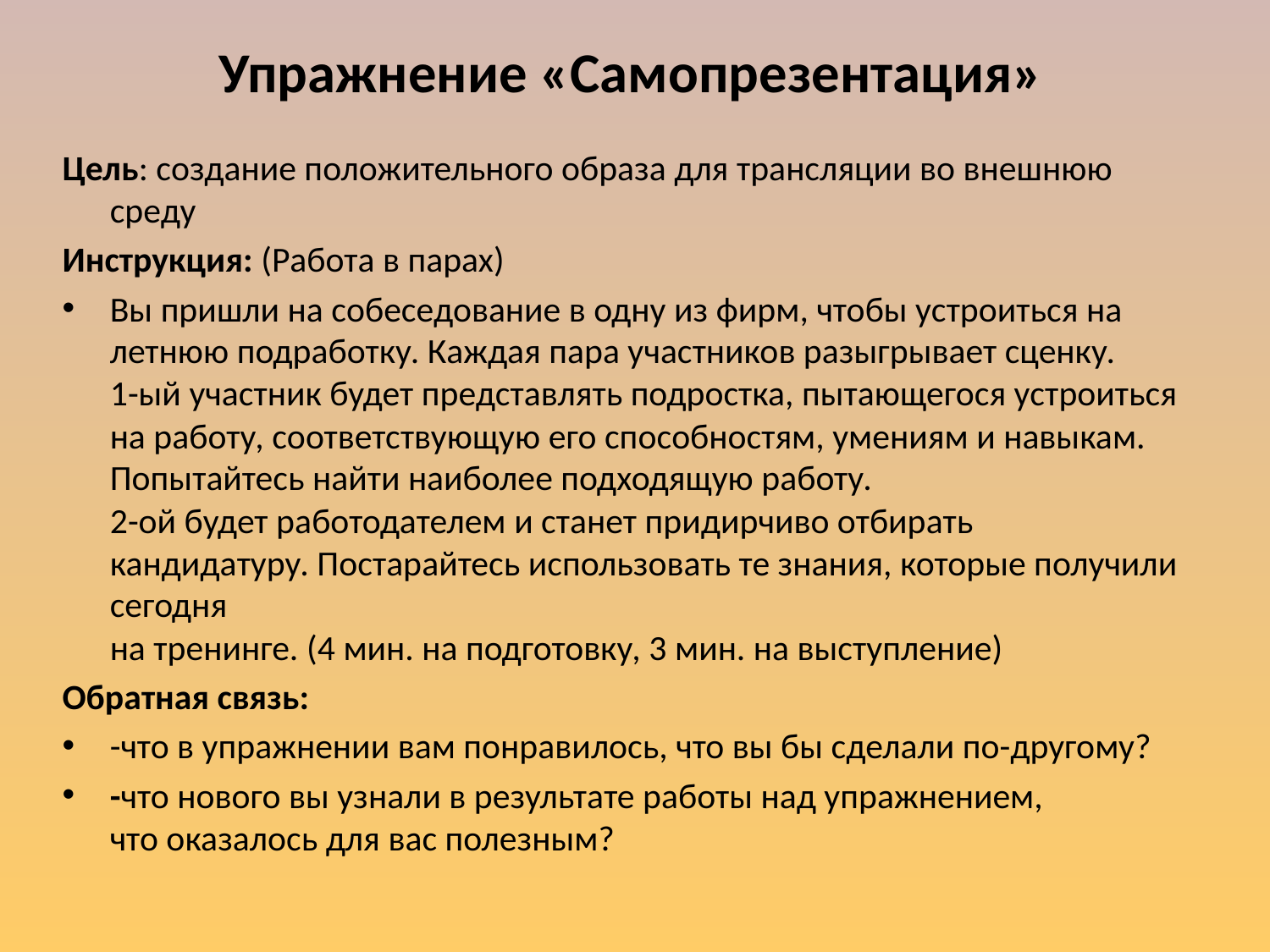

# Упражнение «Самопрезентация»
Цель: создание положительного образа для трансляции во внешнюю среду
Инструкция: (Работа в парах)
Вы пришли на собеседование в одну из фирм, чтобы устроиться на летнюю подработку. Каждая пара участников разыгрывает сценку.
1-ый участник будет представлять подростка, пытающегося устроиться на работу, соответствующую его способностям, умениям и навыкам. Попытайтесь найти наиболее подходящую работу.
2-ой будет работодателем и станет придирчиво отбирать кандидатуру. Постарайтесь использовать те знания, которые получили сегодня
на тренинге. (4 мин. на подготовку, 3 мин. на выступление)
Обратная связь:
-что в упражнении вам понравилось, что вы бы сделали по-другому?
-что нового вы узнали в результате работы над упражнением,
что оказалось для вас полезным?